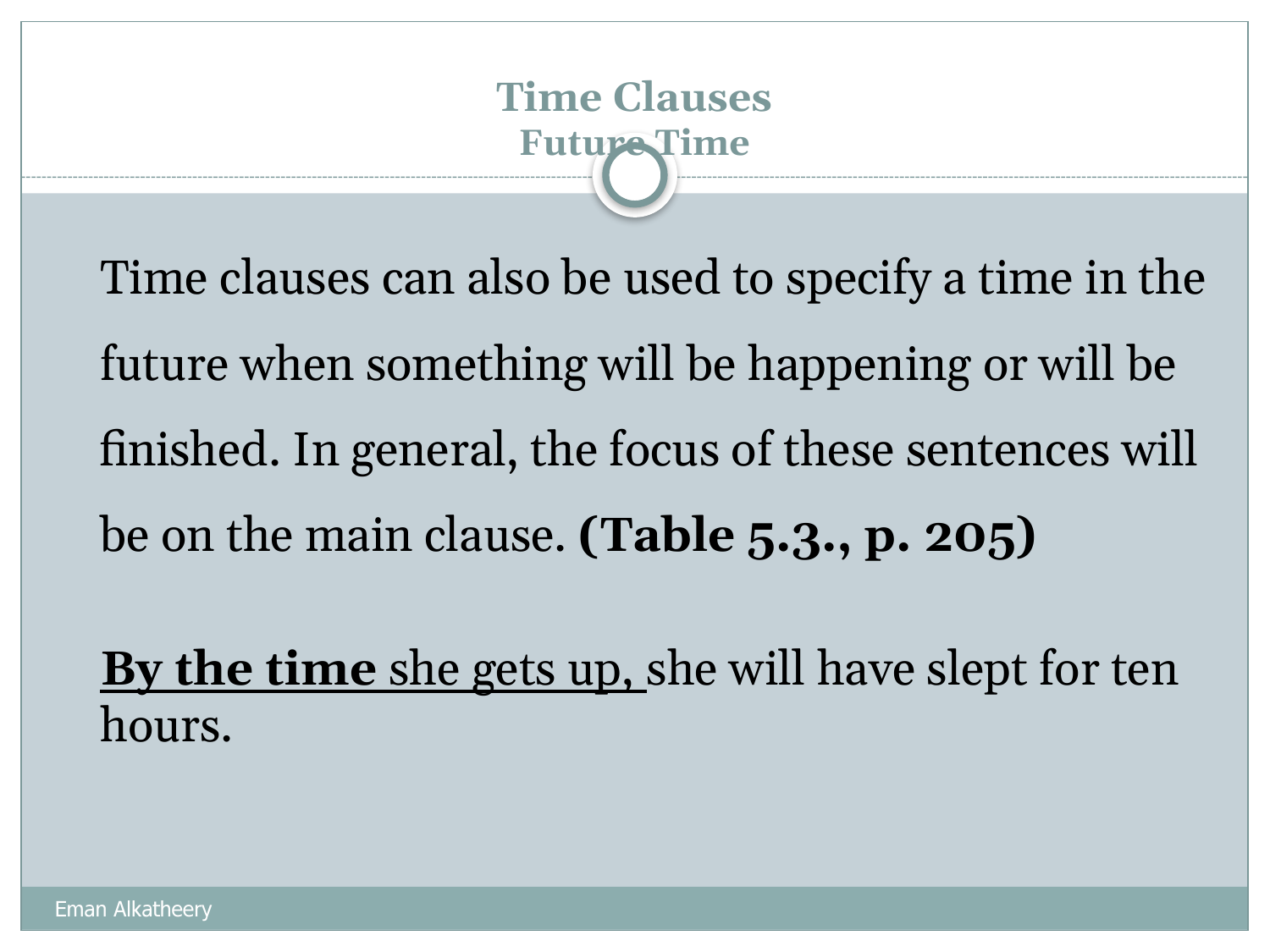

# Time Clauses Future Time
	Time clauses can also be used to specify a time in the future when something will be happening or will be finished. In general, the focus of these sentences will be on the main clause. (Table 5.3., p. 205)

	By the time she gets up, she will have slept for ten hours.

Eman Alkatheery